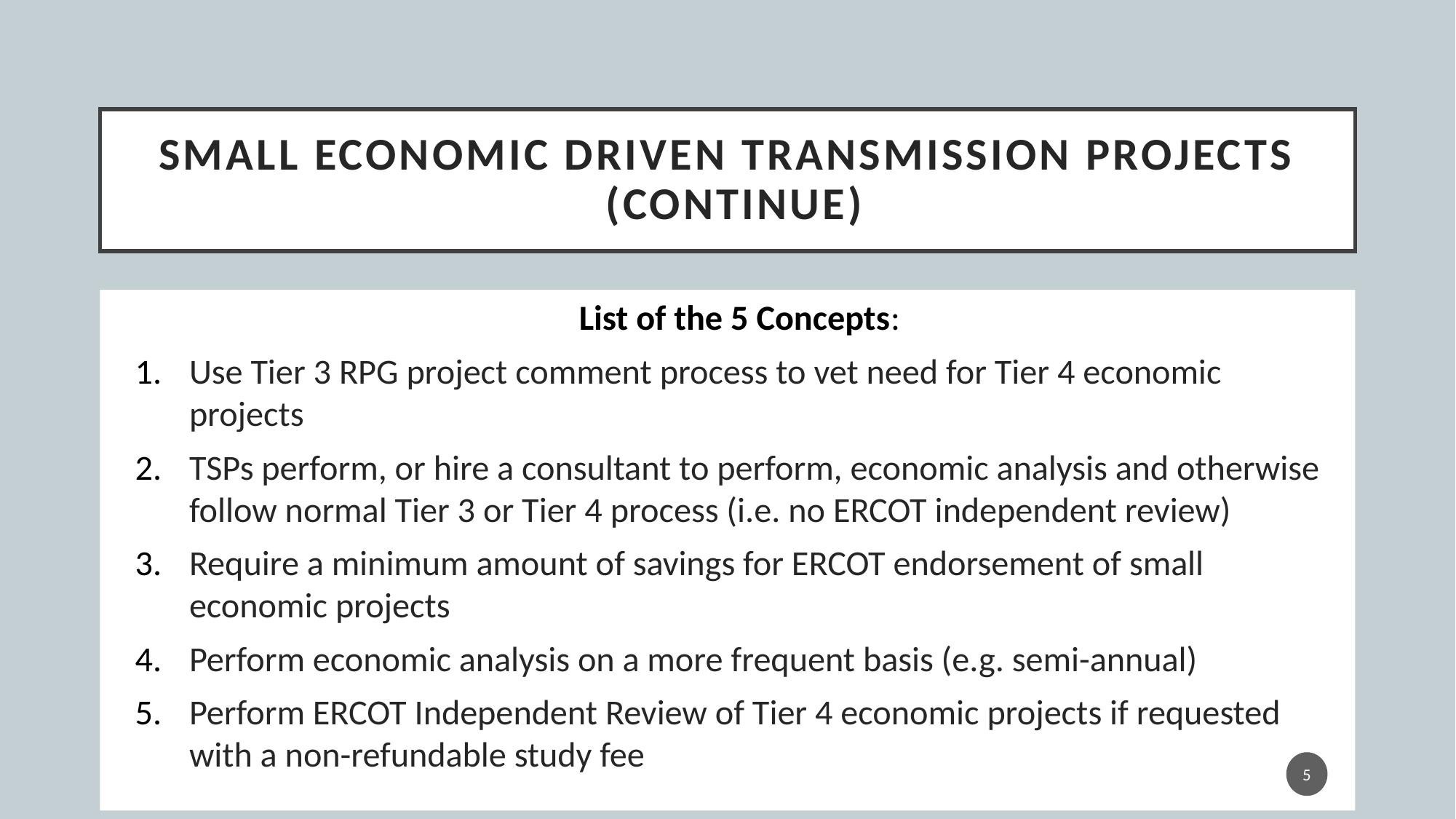

# Small Economic Driven Transmission Projects  (continue)
List of the 5 Concepts:
Use Tier 3 RPG project comment process to vet need for Tier 4 economic projects
TSPs perform, or hire a consultant to perform, economic analysis and otherwise follow normal Tier 3 or Tier 4 process (i.e. no ERCOT independent review)
Require a minimum amount of savings for ERCOT endorsement of small economic projects
Perform economic analysis on a more frequent basis (e.g. semi-annual)
Perform ERCOT Independent Review of Tier 4 economic projects if requested with a non-refundable study fee

5